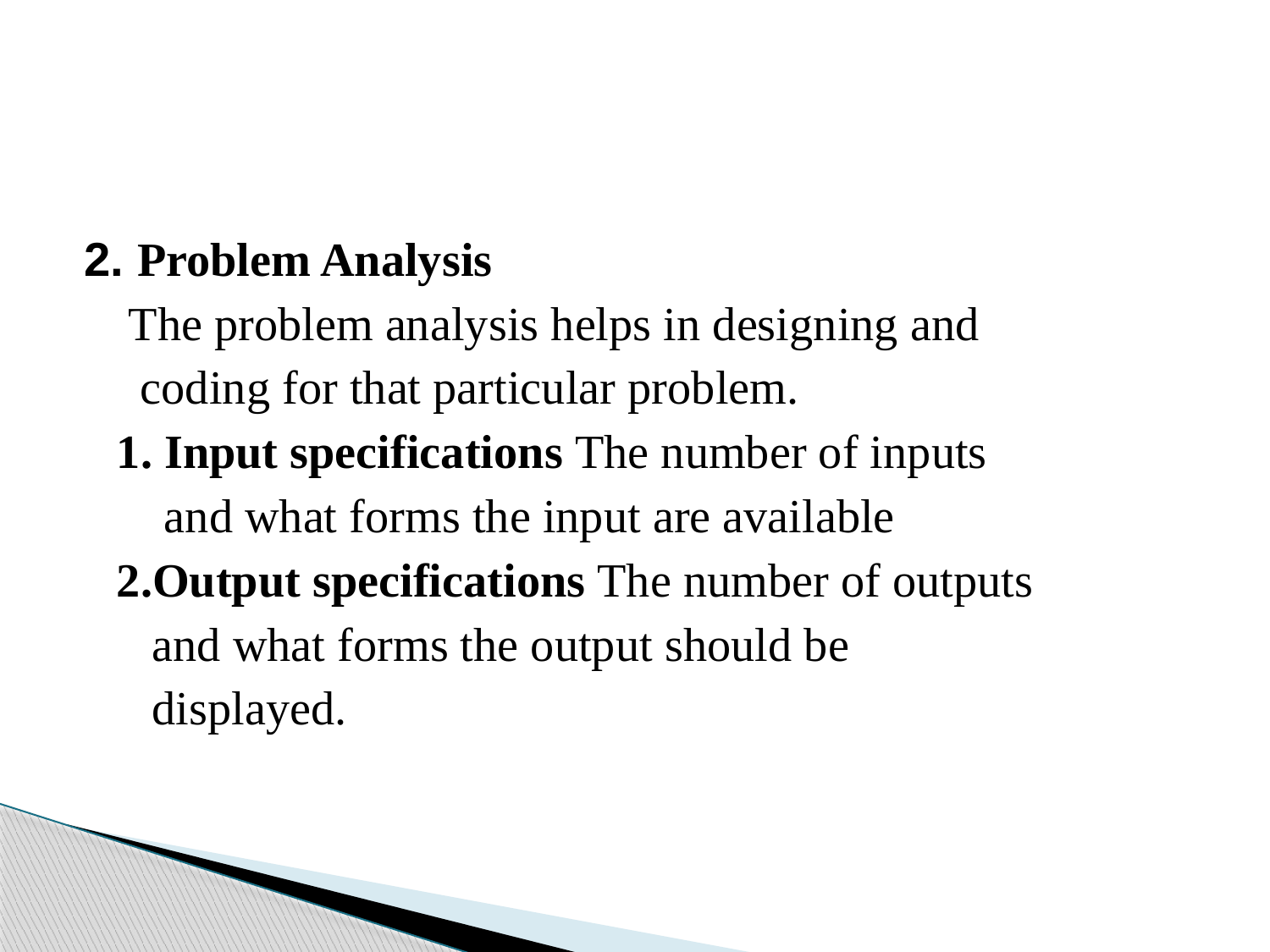

#
  2. Problem Analysis
      The problem analysis helps in designing and
       coding for that particular problem.
     1. Input specifications The number of inputs
         and what forms the input are available
     2.Output specifications The number of outputs
        and what forms the output should be
        displayed.